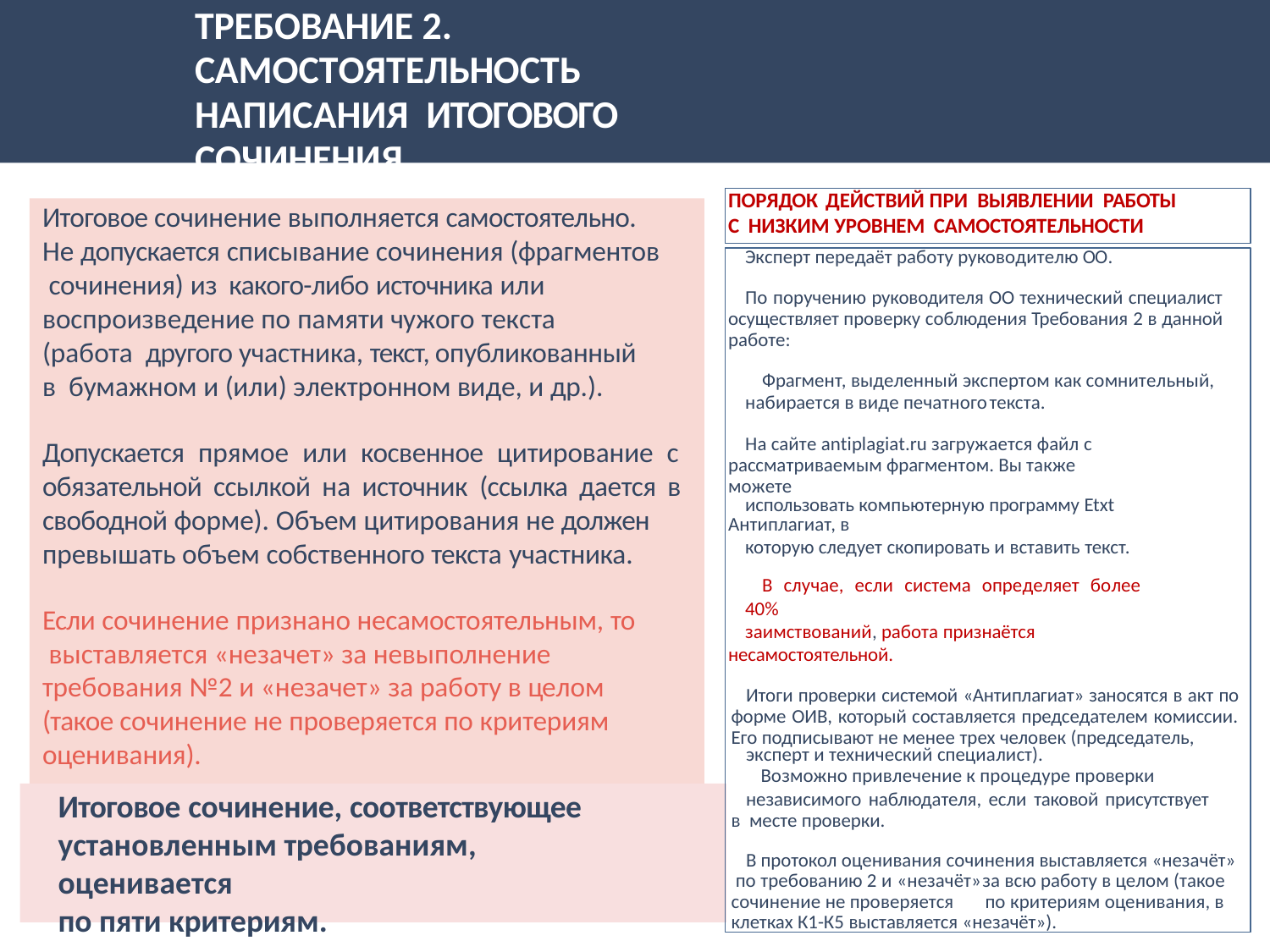

# ТРЕБОВАНИЕ 2.  САМОСТОЯТЕЛЬНОСТЬ	НАПИСАНИЯ  ИТОГОВОГО	СОЧИНЕНИЯ
ПОРЯДОК ДЕЙСТВИЙ ПРИ ВЫЯВЛЕНИИ РАБОТЫ
С НИЗКИМ УРОВНЕМ САМОСТОЯТЕЛЬНОСТИ
Эксперт передаёт работу руководителю ОО.

По поручению руководителя ОО технический специалист  осуществляет проверку соблюдения Требования 2 в данной  работе:

Фрагмент, выделенный экспертом как сомнительный,
набирается в виде печатноготекста.

На сайте antiplagiat.ru загружается файл с  рассматриваемым фрагментом. Вы также можете
использовать компьютерную программу Etxt Антиплагиат, в
которую следует скопировать и вставить текст.
В случае, если система определяет более 40%
заимствований, работа признаётся несамостоятельной.

Итоги проверки системой «Антиплагиат» заносятся в акт по  форме ОИВ, который составляется председателем комиссии.  Его подписывают не менее трех человек (председатель,
эксперт и технический специалист).
Возможно привлечение к процедуре проверки
независимого наблюдателя, если таковой присутствует в  месте проверки.

В протокол оценивания сочинения выставляется «незачёт»  по требованию 2 и «незачёт»за всю работу в целом (такое  сочинение не проверяется	по критериям оценивания, в  клетках К1-К5 выставляется «незачёт»).

При подтверждениифакта плагиата незамедлительно  сообщить в отдел ГИА МОНиМП КК.

Итоговое сочинение выполняется самостоятельно.  Не допускается списывание сочинения (фрагментов  сочинения) из какого-либо источника или
воспроизведение по памяти чужого текста (работа  другого участника, текст, опубликованный в  бумажном и (или) электронном виде, и др.).

Допускается прямое или косвенное цитирование с  обязательной ссылкой на источник (ссылка дается в  свободной форме). Объем цитирования не должен
превышать объем собственного текста участника.

Если сочинение признано несамостоятельным, то  выставляется «незачет» за невыполнение  требования №2 и «незачет» за работу в целом  (такое сочинение не проверяется по критериям  оценивания).
Итоговое сочинение, соответствующее
установленным требованиям, оценивается
по пяти критериям.